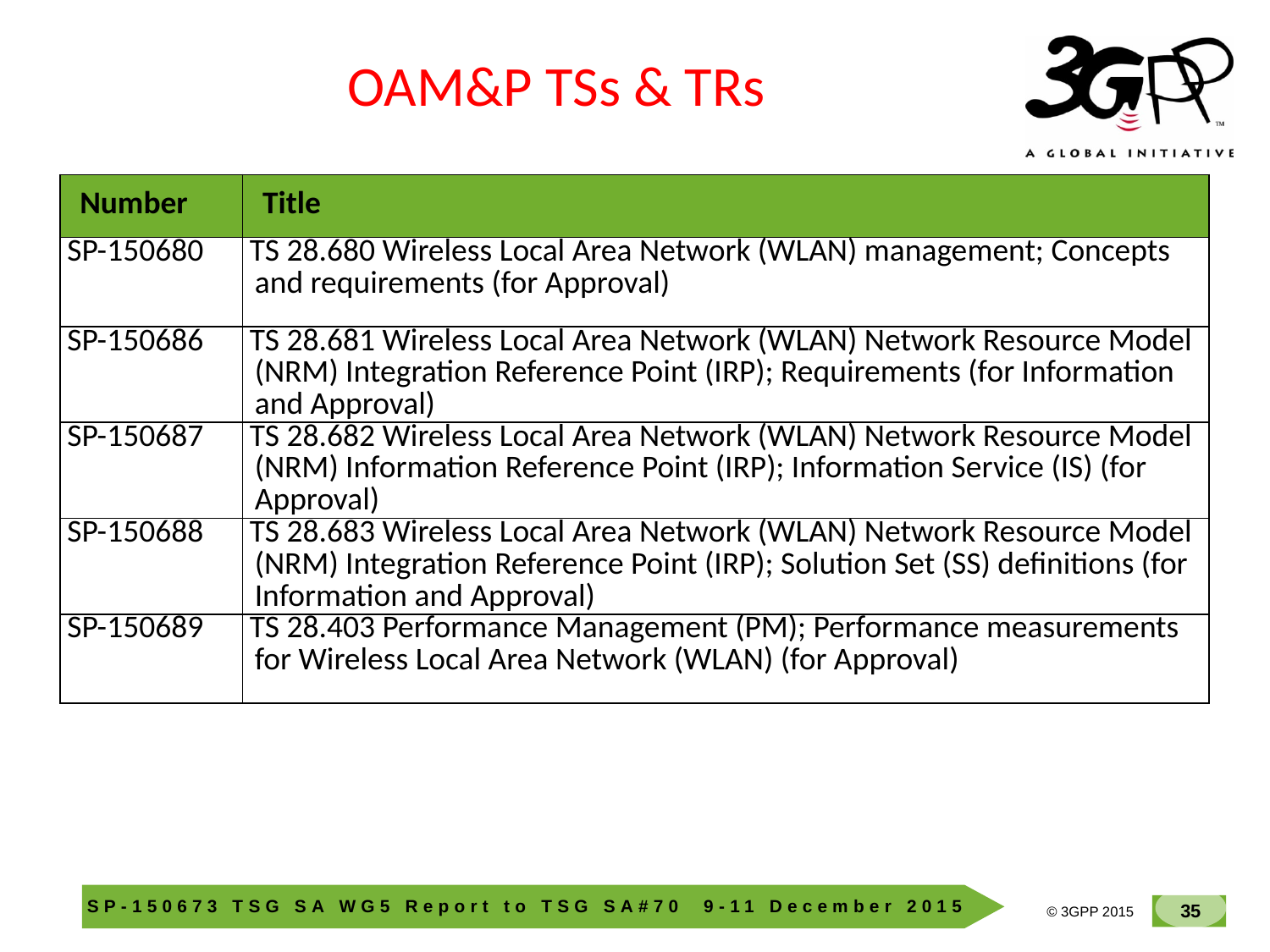

OAM&P TSs & TRs
| Number | Title |
| --- | --- |
| SP-150680 | TS 28.680 Wireless Local Area Network (WLAN) management; Concepts and requirements (for Approval) |
| SP-150686 | TS 28.681 Wireless Local Area Network (WLAN) Network Resource Model (NRM) Integration Reference Point (IRP); Requirements (for Information and Approval) |
| SP-150687 | TS 28.682 Wireless Local Area Network (WLAN) Network Resource Model (NRM) Information Reference Point (IRP); Information Service (IS) (for Approval) |
| SP-150688 | TS 28.683 Wireless Local Area Network (WLAN) Network Resource Model (NRM) Integration Reference Point (IRP); Solution Set (SS) definitions (for Information and Approval) |
| SP-150689 | TS 28.403 Performance Management (PM); Performance measurements for Wireless Local Area Network (WLAN) (for Approval) |